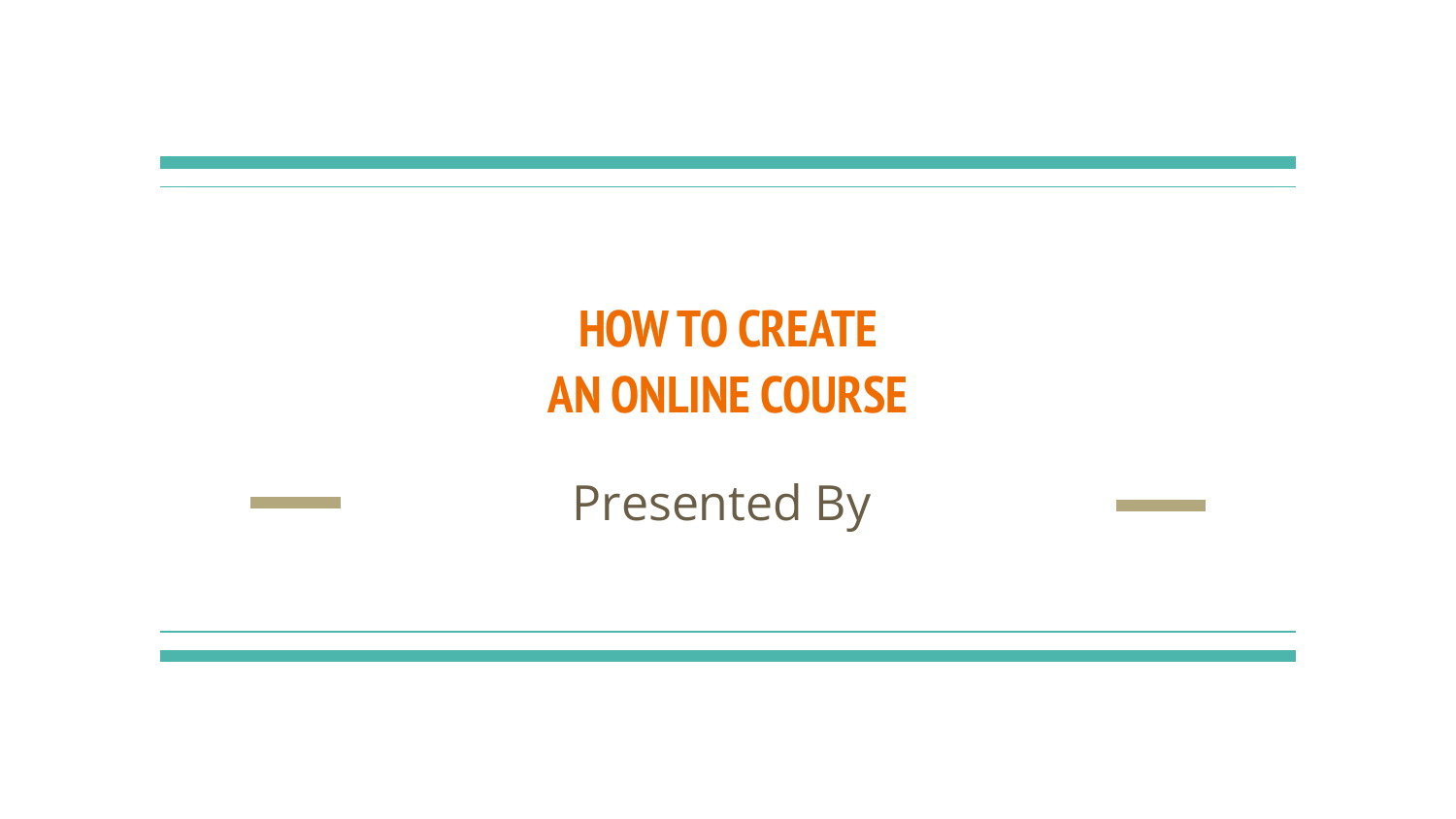

# HOW TO CREATE
AN ONLINE COURSE
Presented By